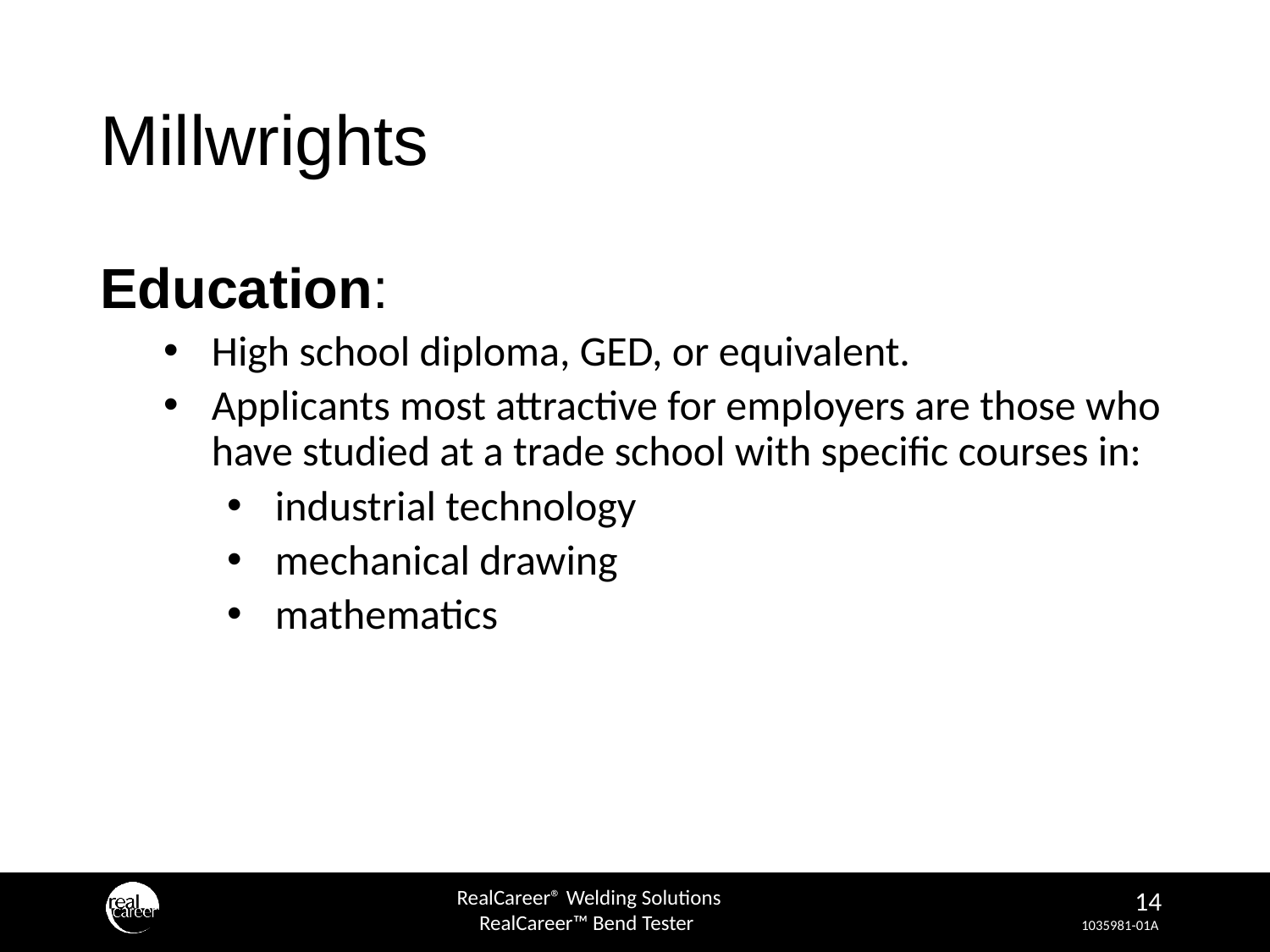

# Millwrights
Education:
High school diploma, GED, or equivalent.
Applicants most attractive for employers are those who have studied at a trade school with specific courses in:
industrial technology
mechanical drawing
mathematics